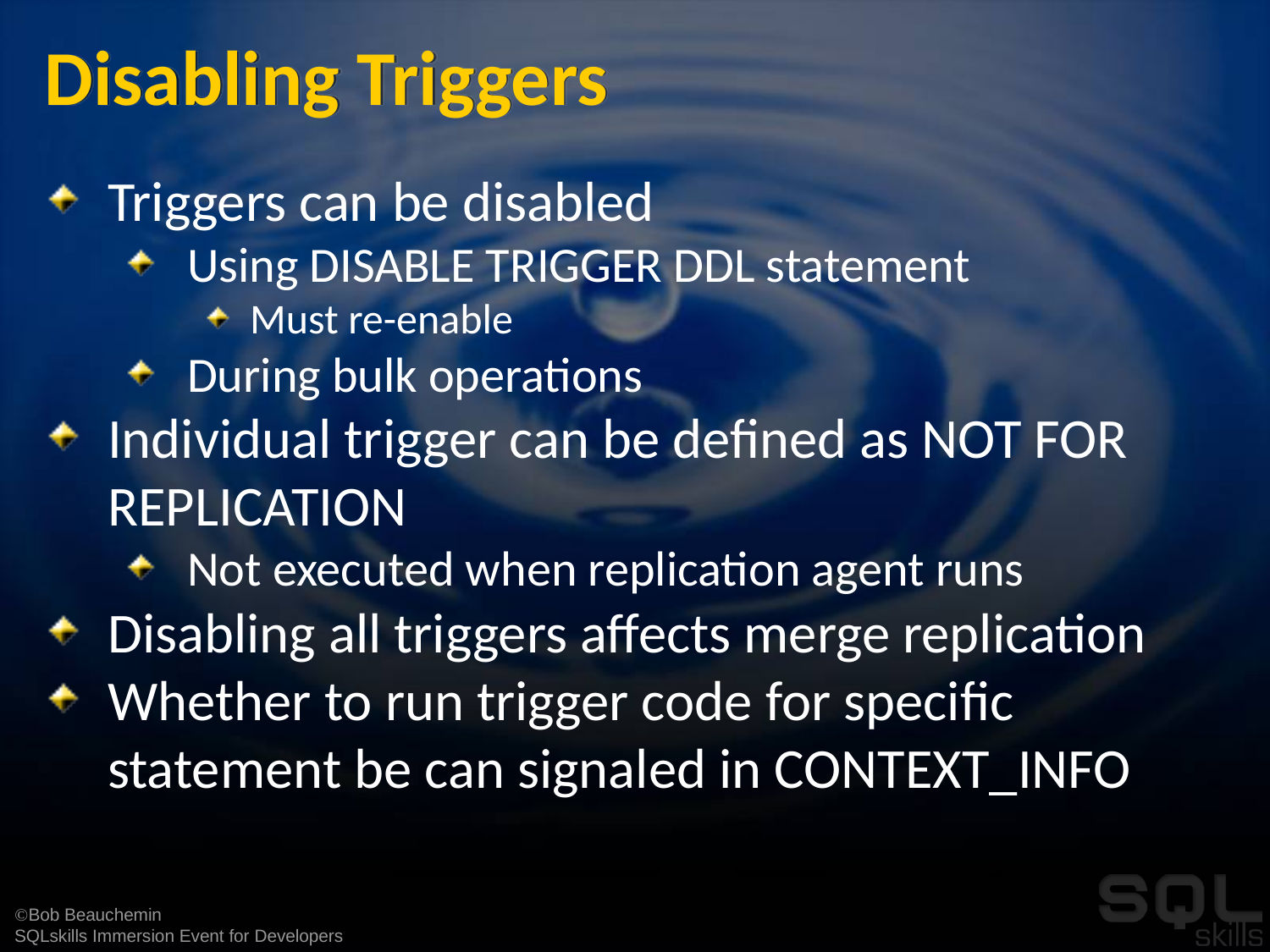

# Disabling Triggers
Triggers can be disabled
Using DISABLE TRIGGER DDL statement
Must re-enable
During bulk operations
Individual trigger can be defined as NOT FOR REPLICATION
Not executed when replication agent runs
Disabling all triggers affects merge replication
Whether to run trigger code for specific statement be can signaled in CONTEXT_INFO